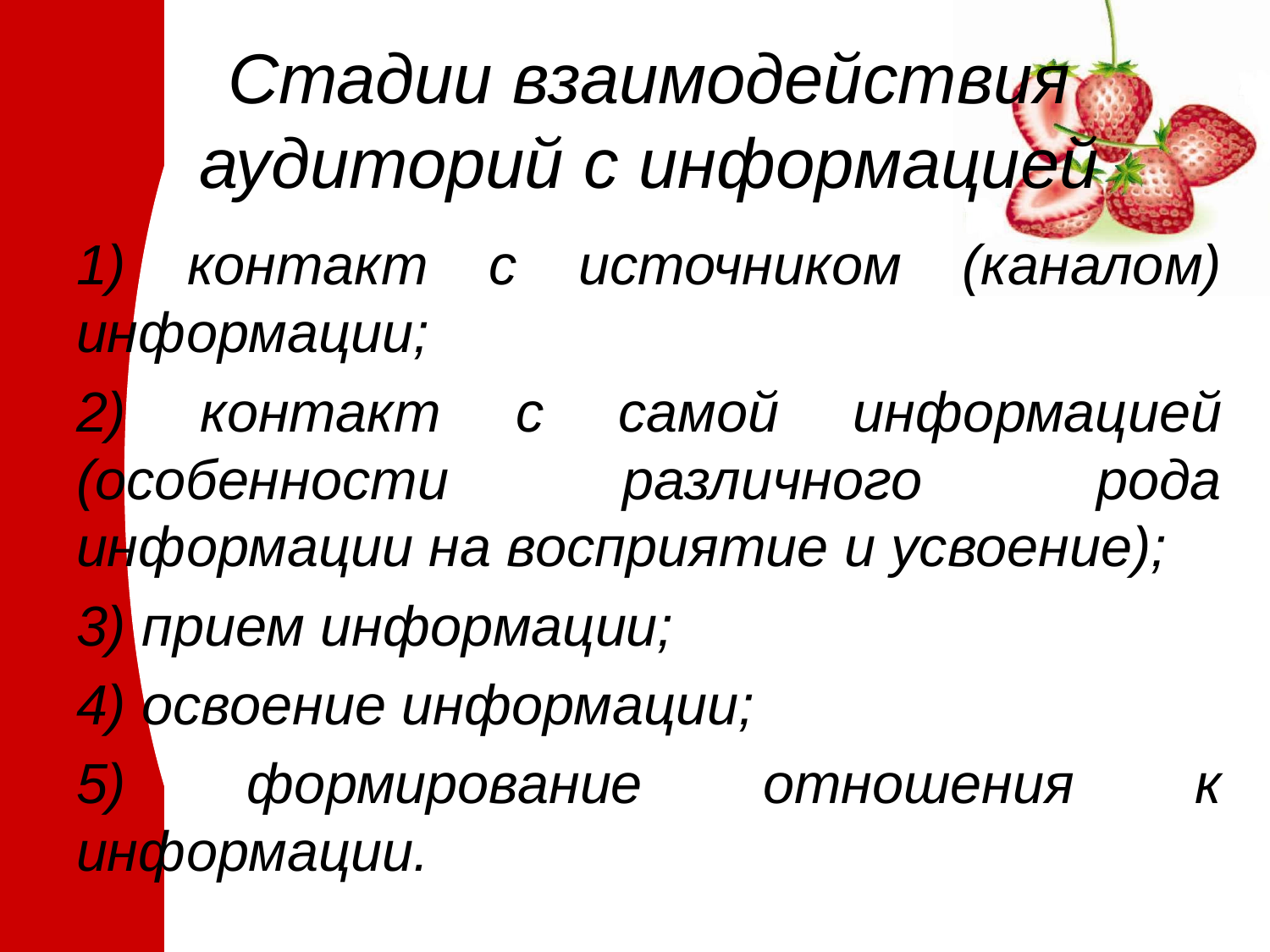

# Стадии взаимодействия аудиторий с информацией
1) контакт с источником (каналом) информации;
2) контакт с самой информацией (особенности различного рода информации на восприятие и усвоение);
3) прием информации;
4) освоение информации;
5) формирование отношения к информации.